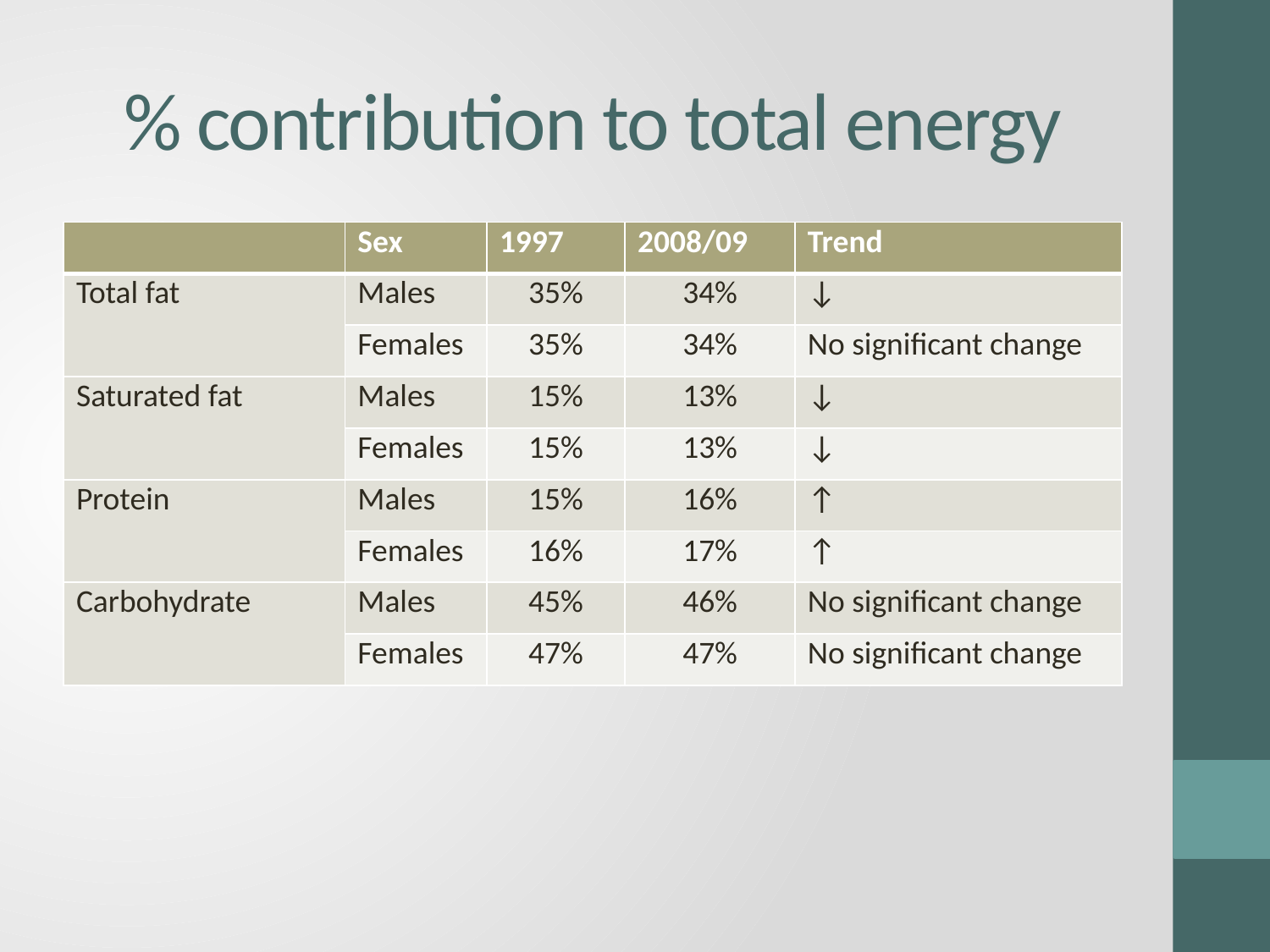

# % contribution to total energy
|  | Sex | 1997 | 2008/09 | Trend |
| --- | --- | --- | --- | --- |
| Total fat | Males | 35% | 34% | ↓ |
|  | Females | 35% | 34% | No significant change |
| Saturated fat | Males | 15% | 13% | ↓ |
|  | Females | 15% | 13% | ↓ |
| Protein | Males | 15% | 16% | ↑ |
|  | Females | 16% | 17% | ↑ |
| Carbohydrate | Males | 45% | 46% | No significant change |
|  | Females | 47% | 47% | No significant change |